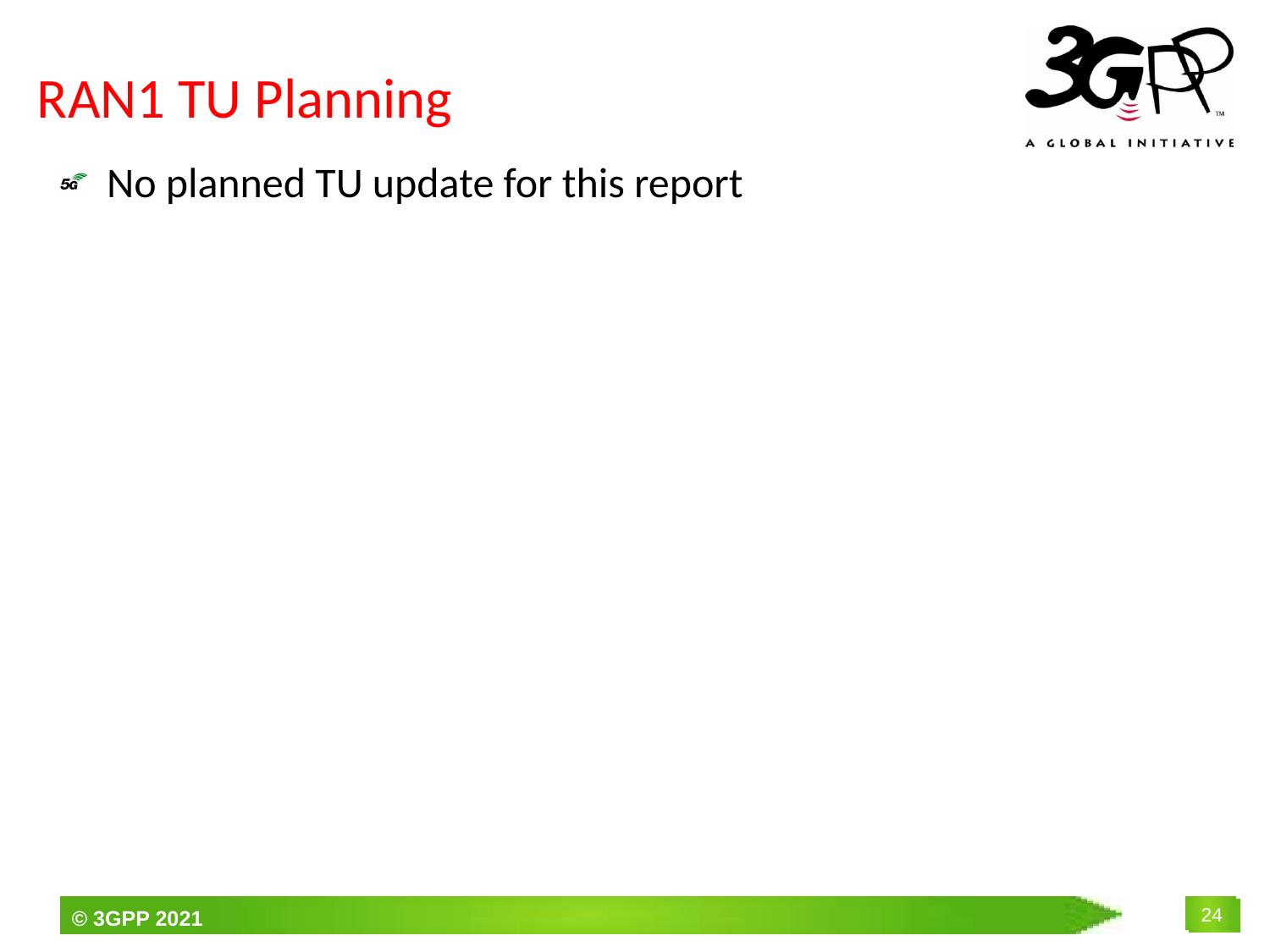

# RAN1 TU Planning
No planned TU update for this report